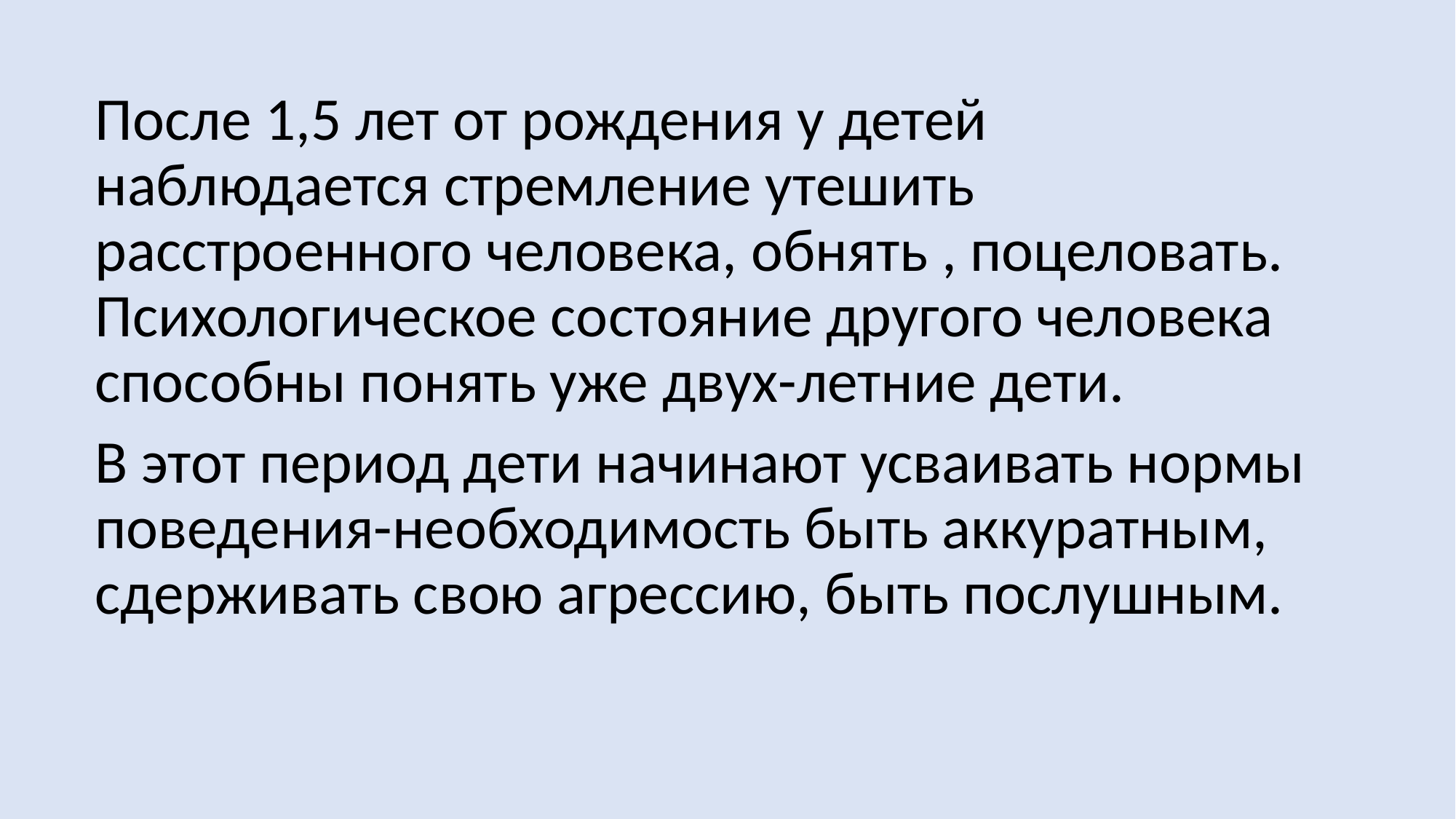

После 1,5 лет от рождения у детей наблюдается стремление утешить расстроенного человека, обнять , поцеловать. Психологическое состояние другого человека способны понять уже двух-летние дети.
В этот период дети начинают усваивать нормы поведения-необходимость быть аккуратным, сдерживать свою агрессию, быть послушным.